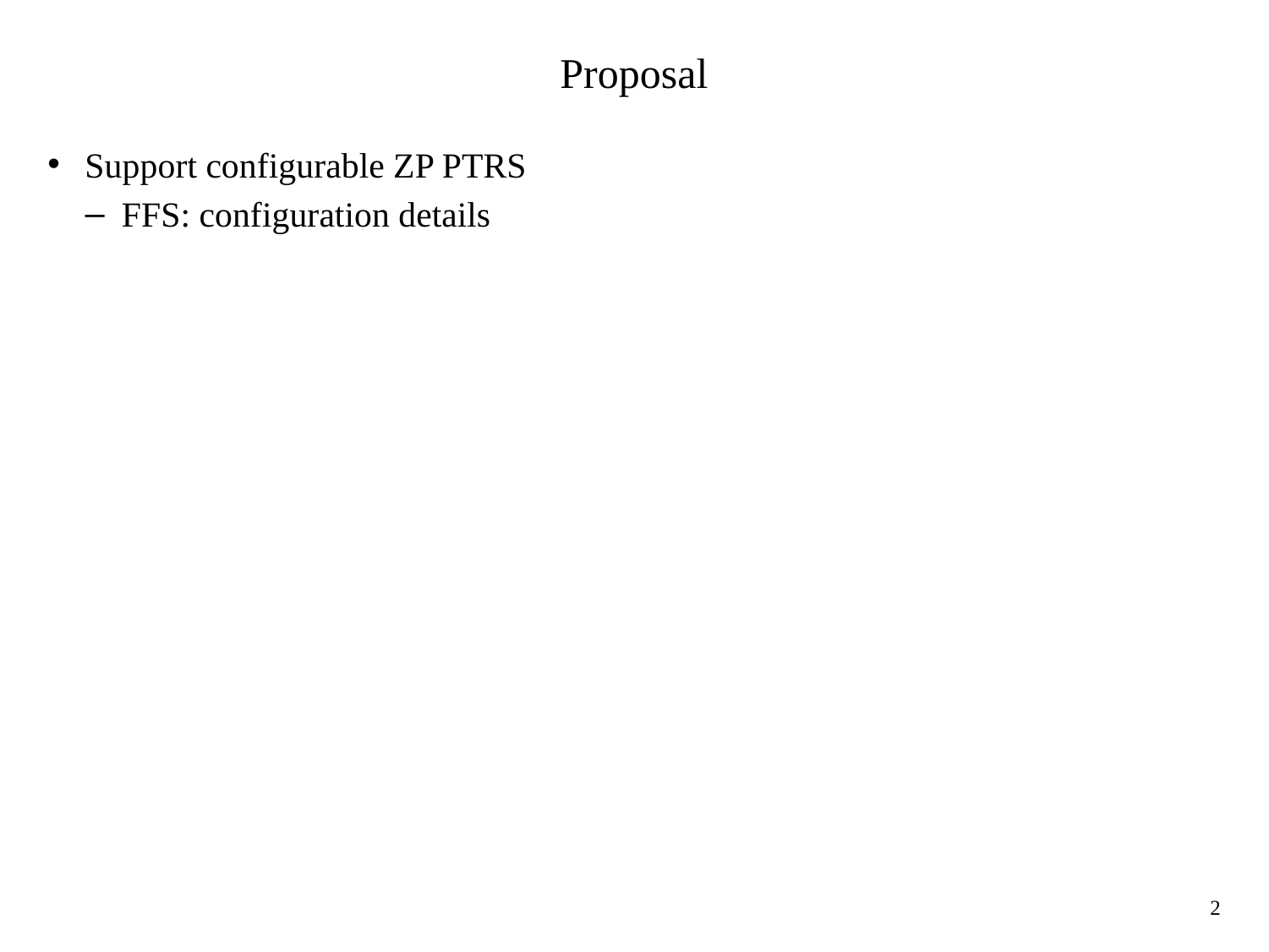

# Proposal
Support configurable ZP PTRS
FFS: configuration details
2